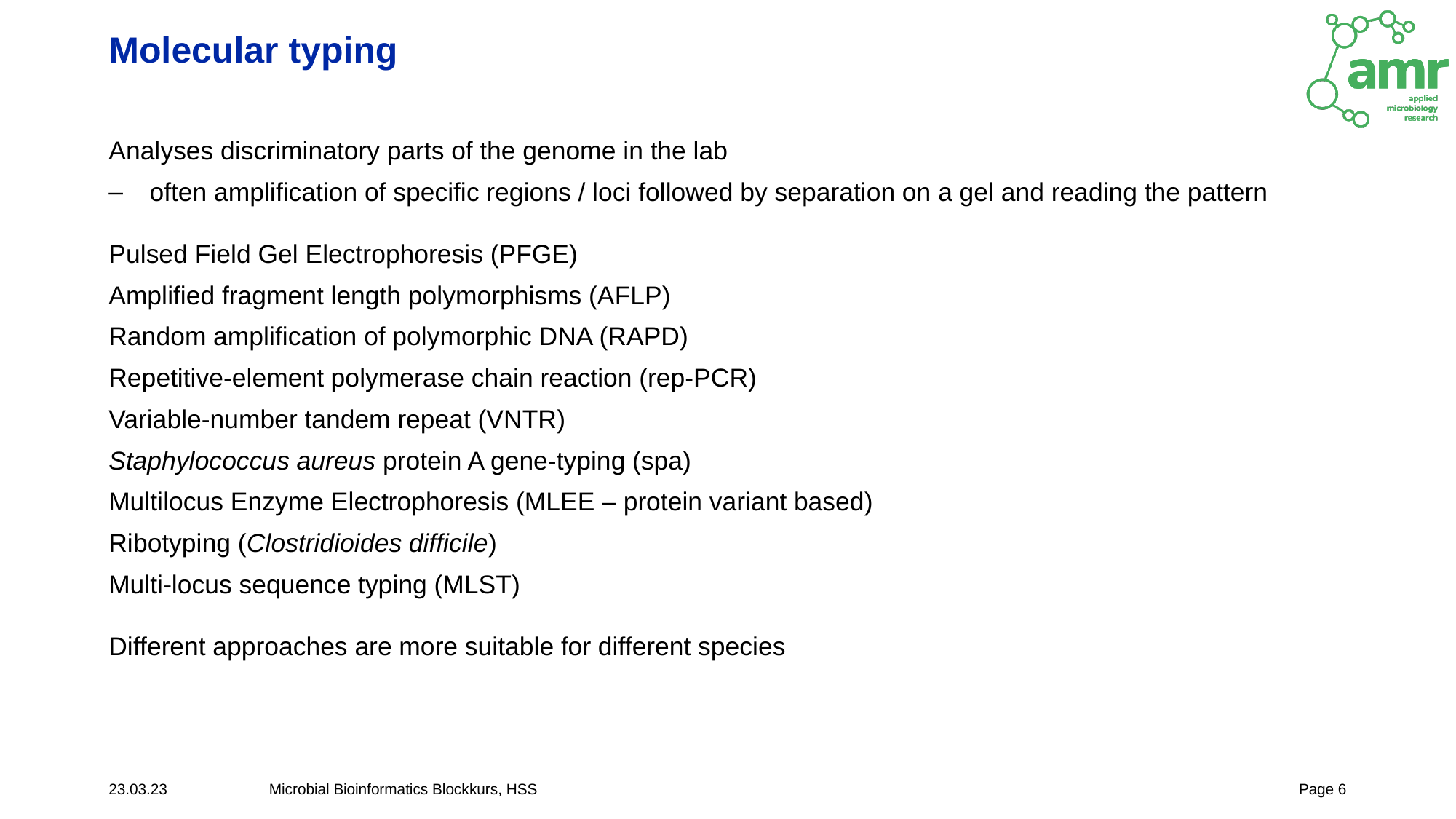

# Molecular typing
Analyses discriminatory parts of the genome in the lab
often amplification of specific regions / loci followed by separation on a gel and reading the pattern

Pulsed Field Gel Electrophoresis (PFGE)
Amplified fragment length polymorphisms (AFLP)
Random amplification of polymorphic DNA (RAPD)
Repetitive-element polymerase chain reaction (rep-PCR)
Variable-number tandem repeat (VNTR)
Staphylococcus aureus protein A gene-typing (spa)
Multilocus Enzyme Electrophoresis (MLEE – protein variant based)
Ribotyping (Clostridioides difficile)
Multi-locus sequence typing (MLST)

Different approaches are more suitable for different species

23.03.23
Microbial Bioinformatics Blockkurs, HSS

Page 6